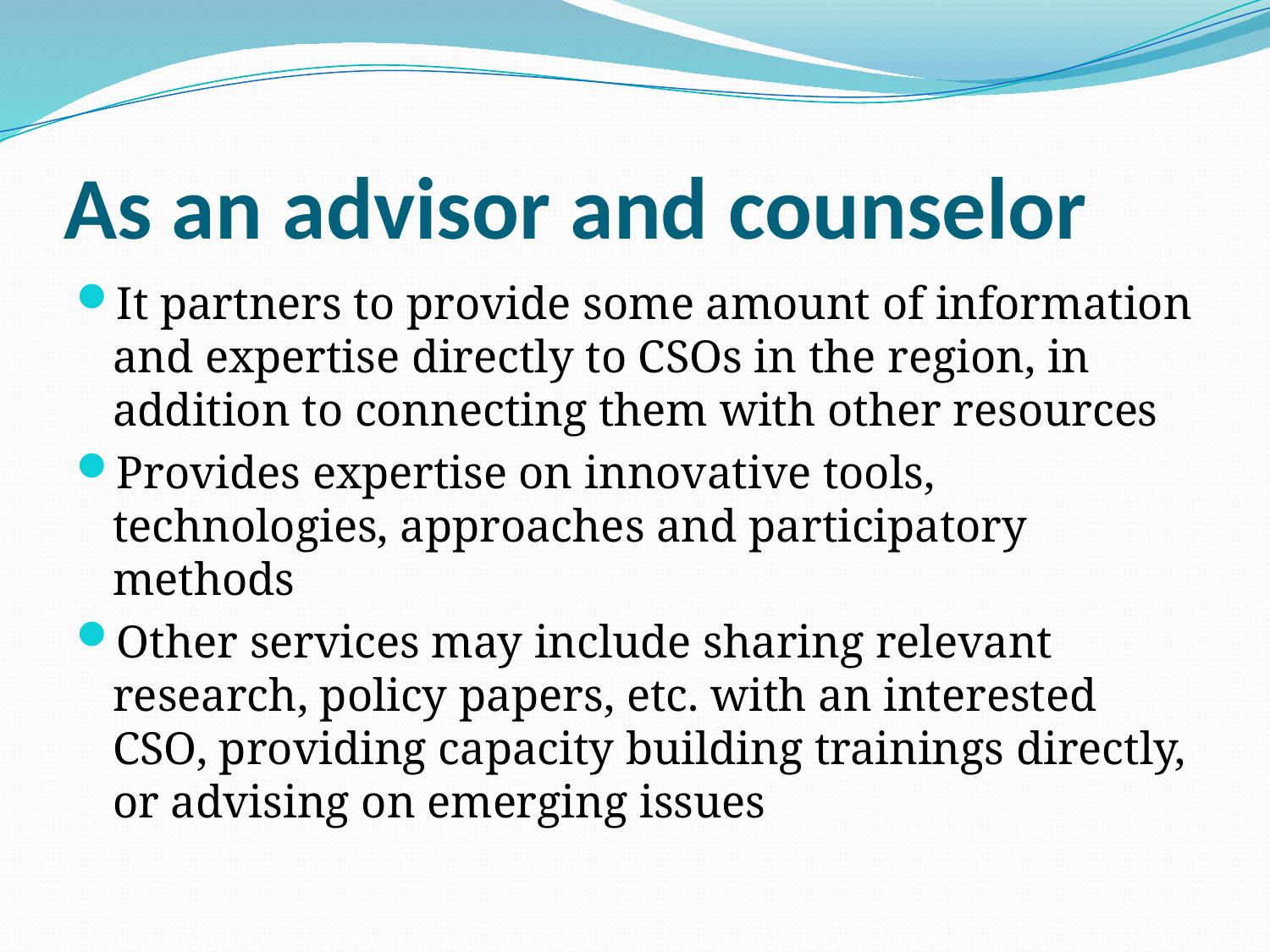

# As an advisor and counselor
It partners to provide some amount of information and expertise directly to CSOs in the region, in addition to connecting them with other resources
Provides expertise on innovative tools, technologies, approaches and participatory methods
Other services may include sharing relevant research, policy papers, etc. with an interested CSO, providing capacity building trainings directly, or advising on emerging issues